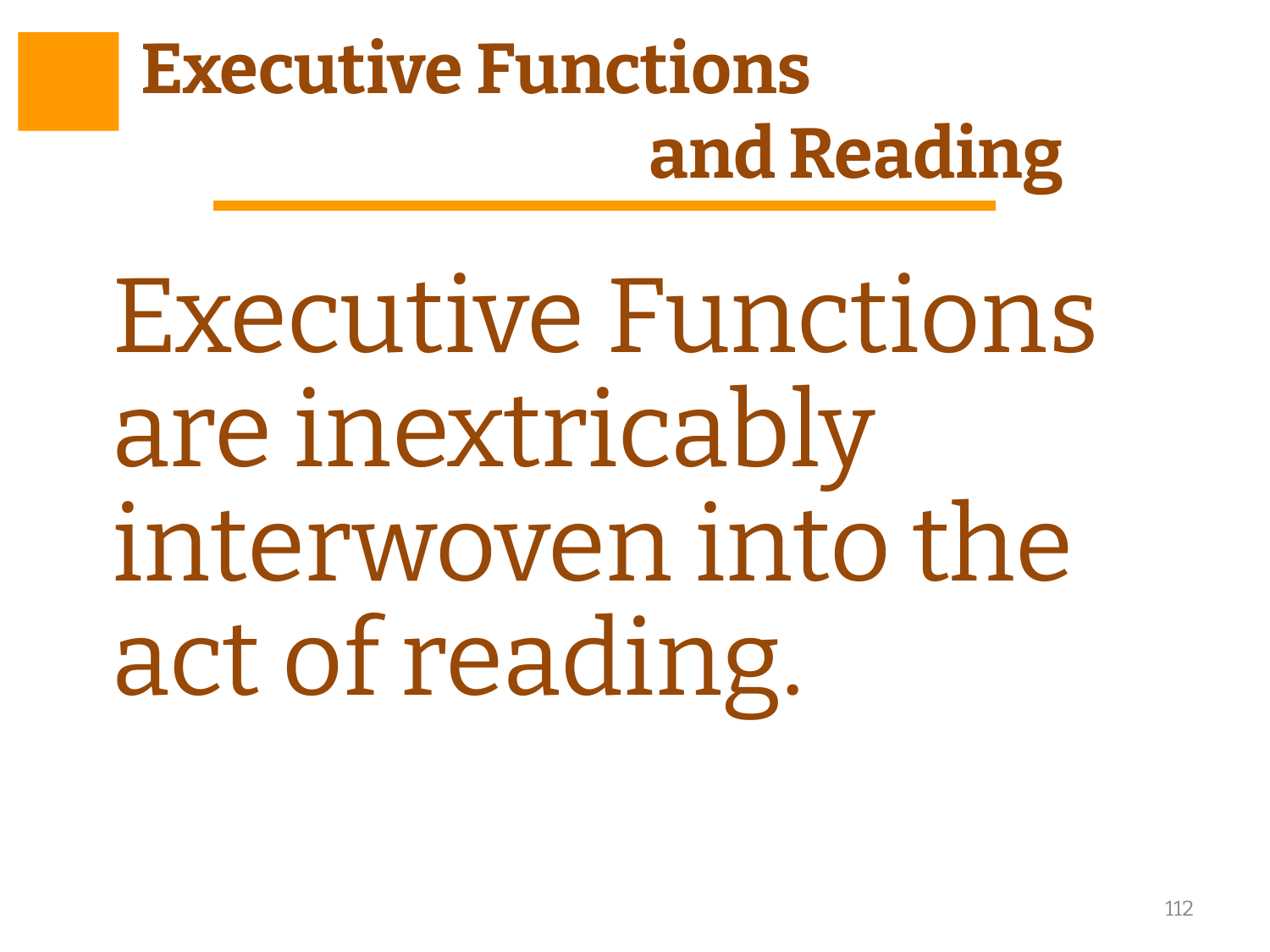

# Executive Functions and Reading
Executive Functions are inextricably interwoven into the act of reading.
112